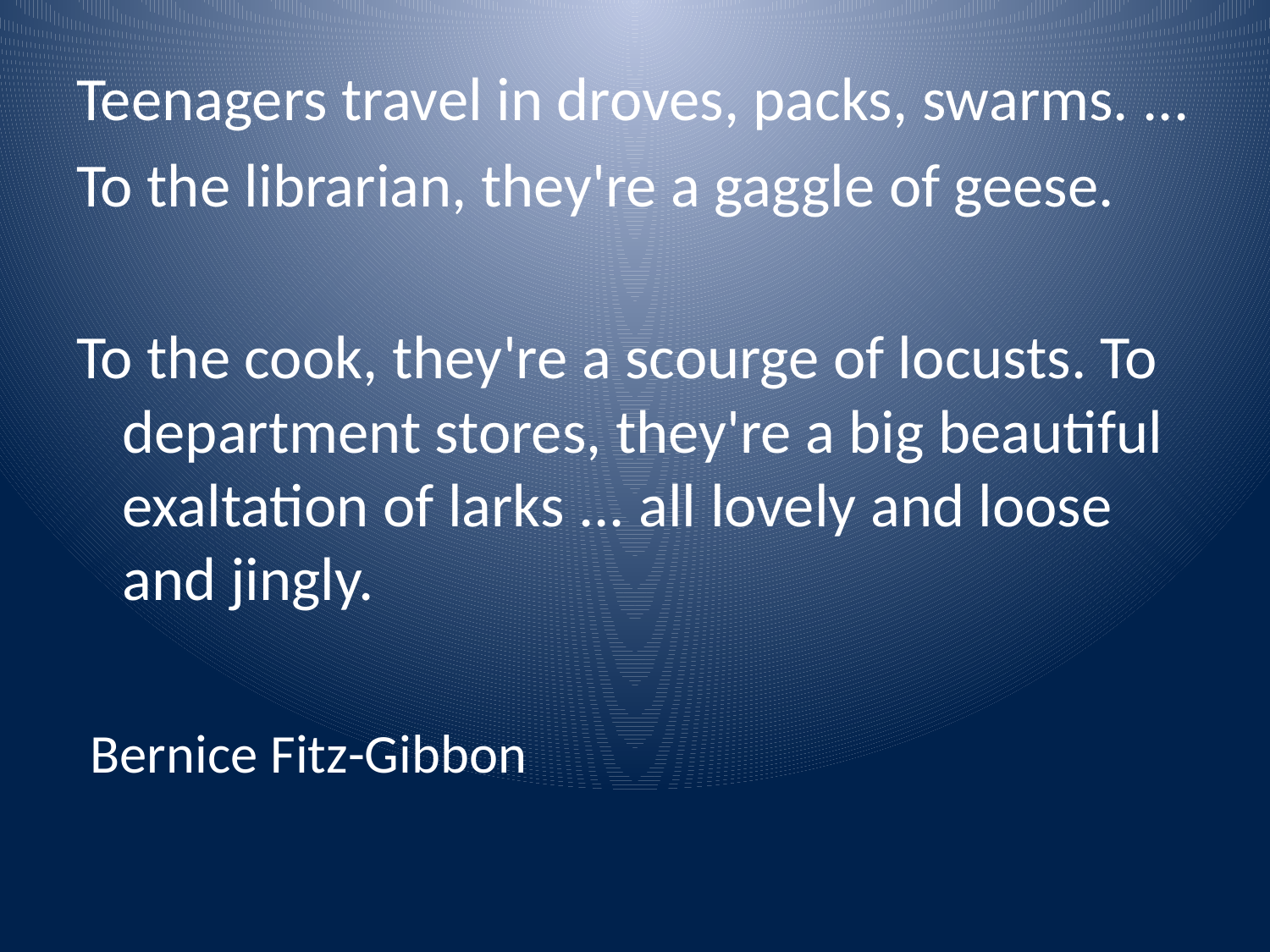

Teenagers travel in droves, packs, swarms. ...
To the librarian, they're a gaggle of geese.

To the cook, they're a scourge of locusts. To department stores, they're a big beautiful exaltation of larks ... all lovely and loose and jingly.

 Bernice Fitz-Gibbon